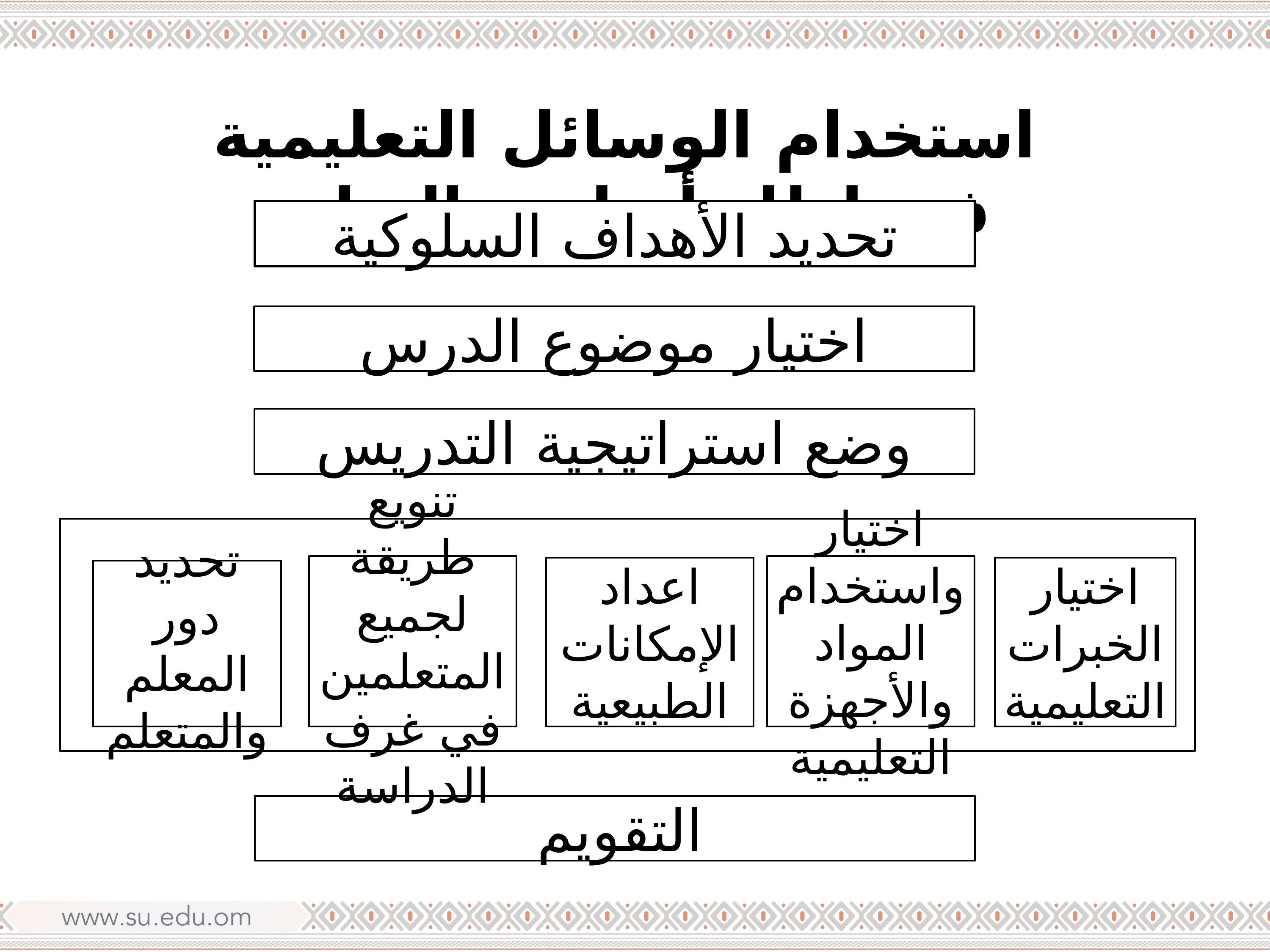

استخدام الوسائل التعليمية في إطار أسلوب النظم
تحديد الأهداف السلوكية
اختيار موضوع الدرس
وضع استراتيجية التدريس

تنويع طريقة لجميع المتعلمين في غرف الدراسة
اختيار واستخدام المواد والأجهزة التعليمية
اعداد الإمكانات الطبيعية
اختيار الخبرات التعليمية
تحديد دور المعلم والمتعلم
التقويم